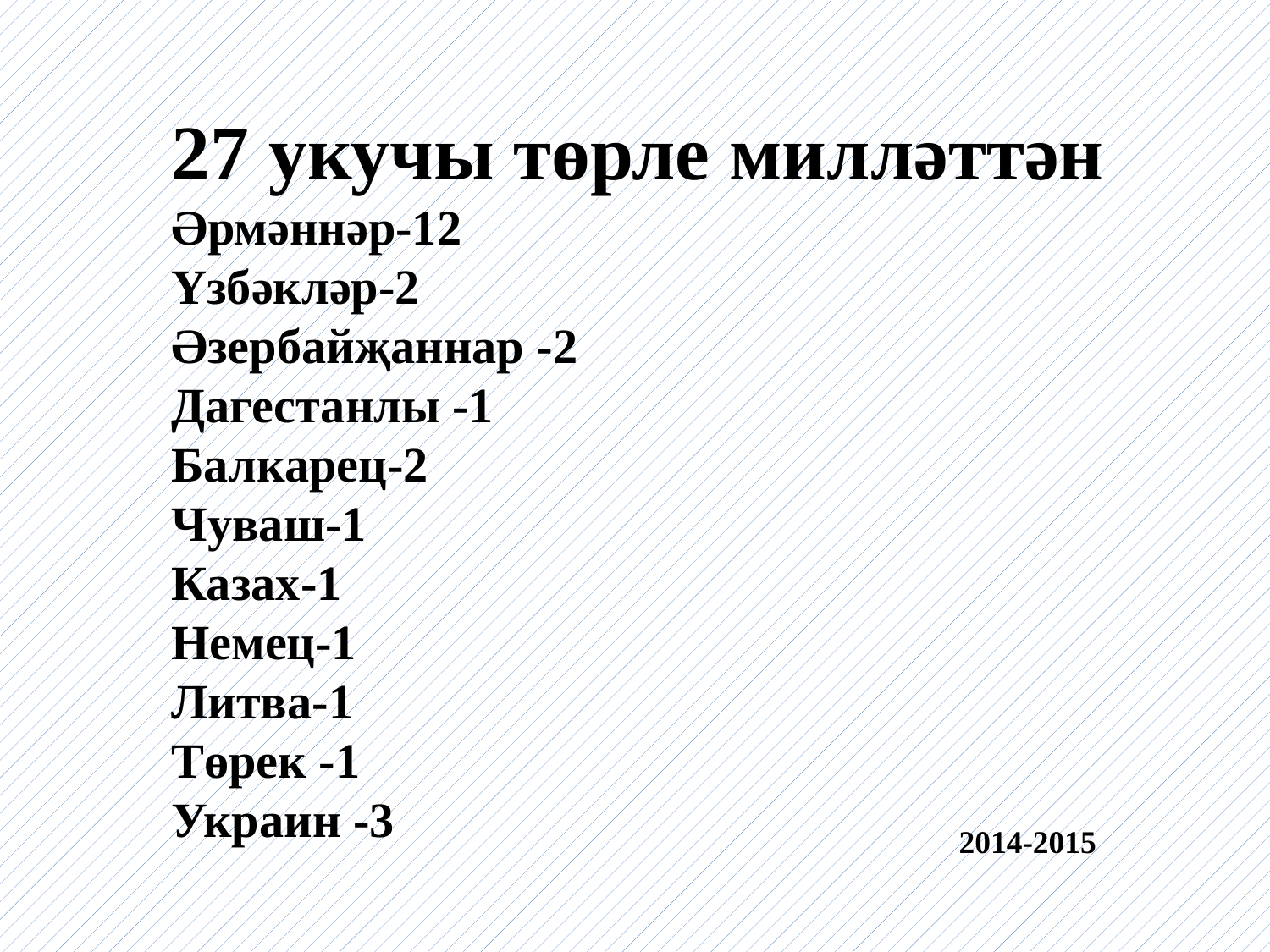

27 укучы төрле милләттән
Әрмәннәр-12
Үзбәкләр-2
Әзербайҗаннар -2
Дагестанлы -1
Балкарец-2
Чуваш-1
Казах-1
Немец-1
Литва-1
Төрек -1
Украин -3
2014-2015